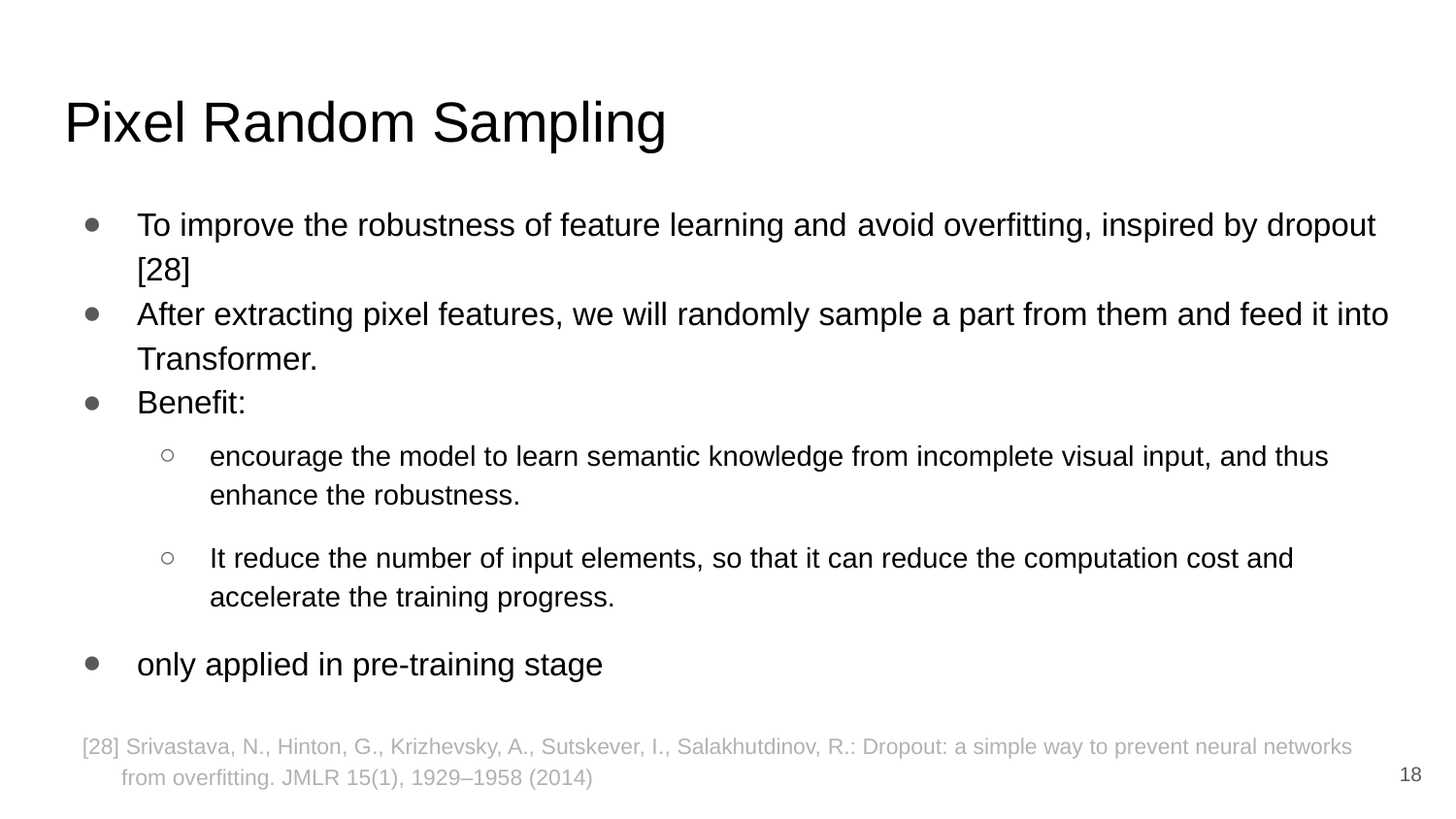

# Pixel Random Sampling
To improve the robustness of feature learning and avoid overfitting, inspired by dropout [28]
After extracting pixel features, we will randomly sample a part from them and feed it into Transformer.
Benefit:
encourage the model to learn semantic knowledge from incomplete visual input, and thus enhance the robustness.
It reduce the number of input elements, so that it can reduce the computation cost and accelerate the training progress.
only applied in pre-training stage

[28] Srivastava, N., Hinton, G., Krizhevsky, A., Sutskever, I., Salakhutdinov, R.: Dropout: a simple way to prevent neural networks from overfitting. JMLR 15(1), 1929–1958 (2014)
18